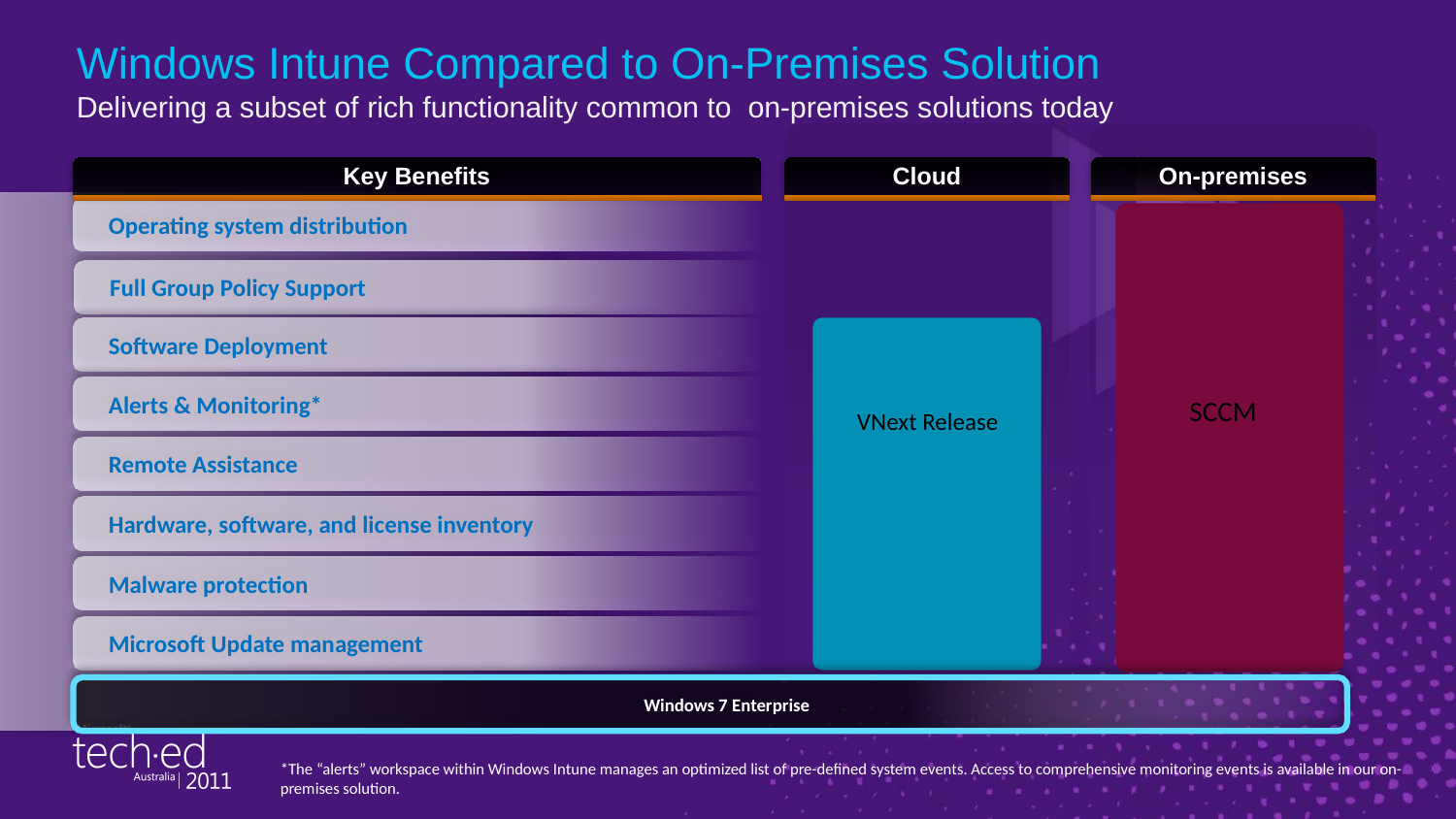

# Windows Intune Compared to On-Premises Solution Delivering a subset of rich functionality common to  on-premises solutions today
Key Benefits

Cloud

On-premises

Operating system distribution

Full Group Policy Support

Software Deployment

Alerts & Monitoring*

VNext Release
SCCM

Remote Assistance

Hardware, software, and license inventory

Malware protection

Microsoft Update management

Windows 7 Enterprise
*The “alerts” workspace within Windows Intune manages an optimized list of pre-defined system events. Access to comprehensive monitoring events is available in our on-premises solution.